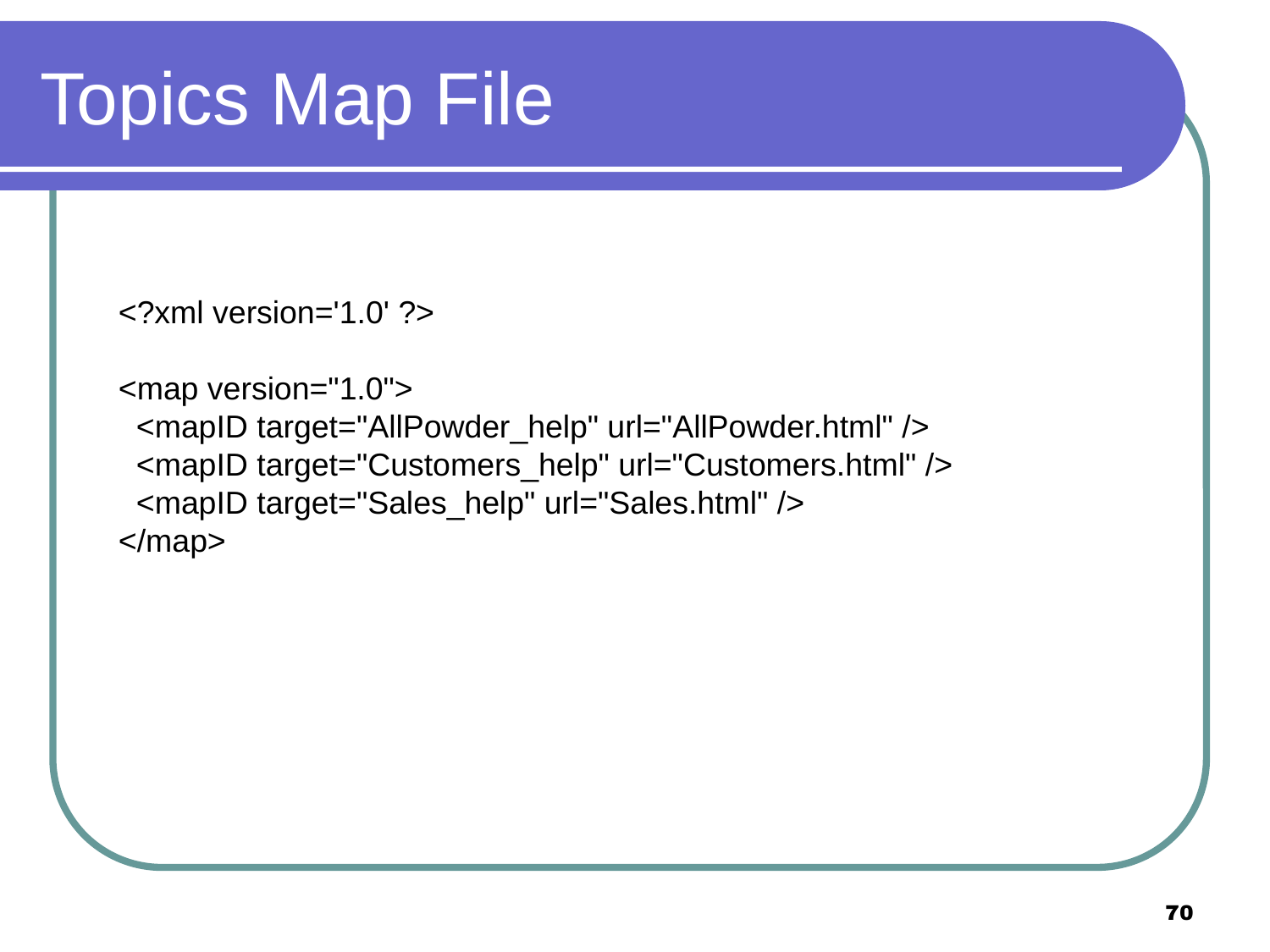

# Topics Map File
<?xml version='1.0' ?>

<map version="1.0">
  <mapID target="AllPowder_help" url="AllPowder.html" />
  <mapID target="Customers_help" url="Customers.html" />
  <mapID target="Sales_help" url="Sales.html" />
</map>
70